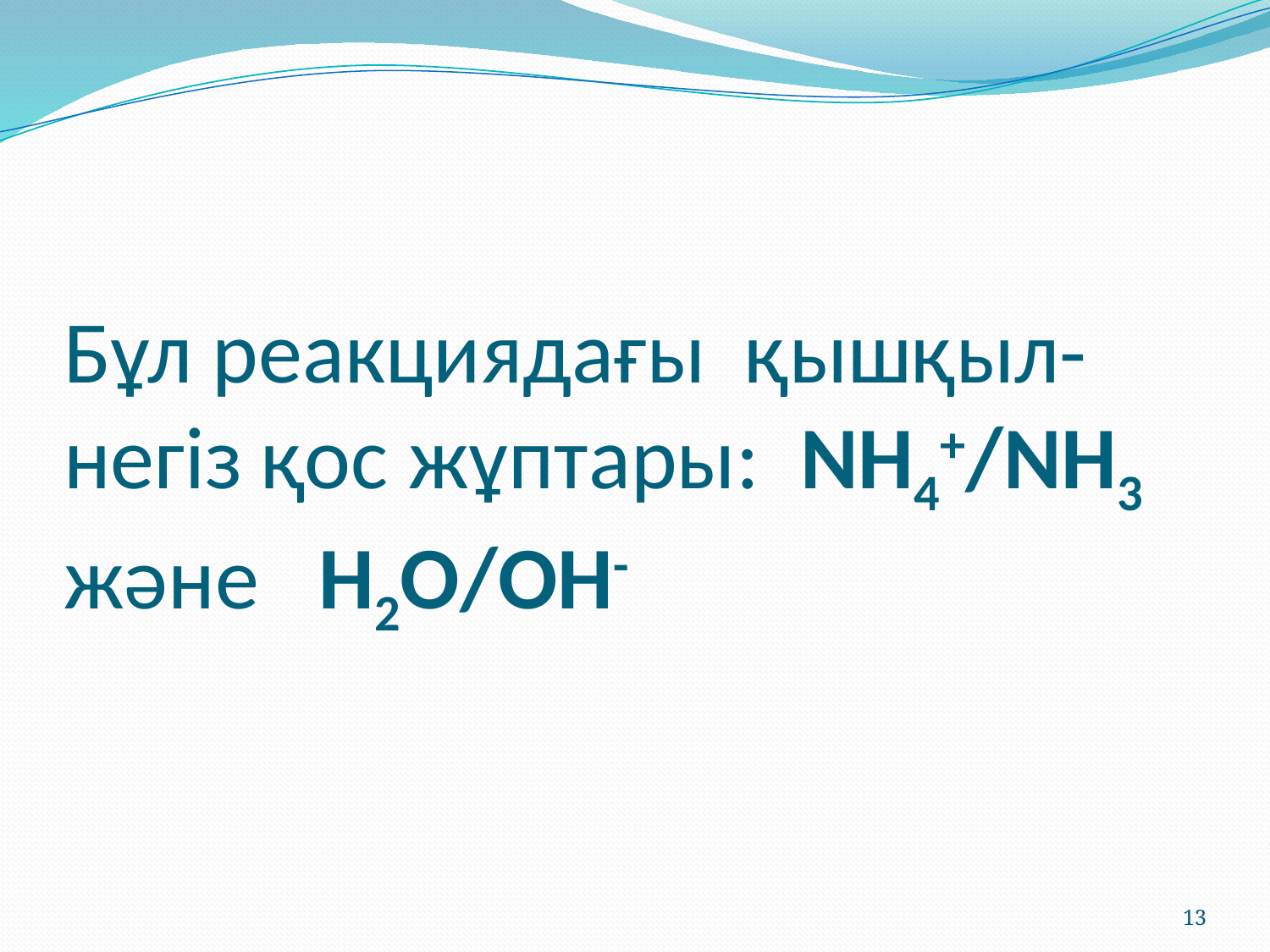

# Бұл реакциядағы  қышқыл-негіз қос жұптары:  NН4+/NН3    және   Н2О/ОН-
13